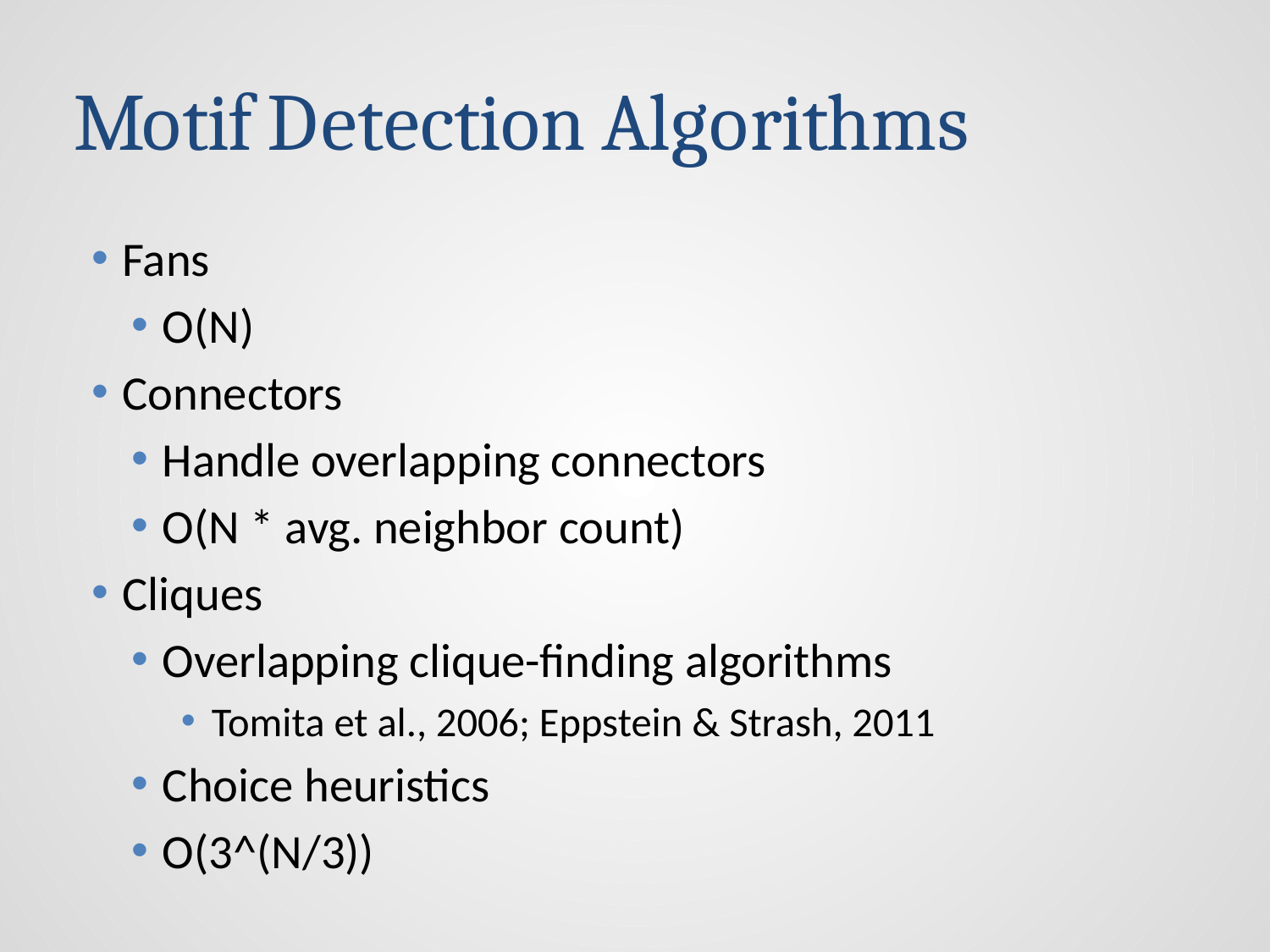

# Motif Detection Algorithms
Fans
O(N)
Connectors
Handle overlapping connectors
O(N * avg. neighbor count)
Cliques
Overlapping clique-finding algorithms
Tomita et al., 2006; Eppstein & Strash, 2011
Choice heuristics
O(3^(N/3))